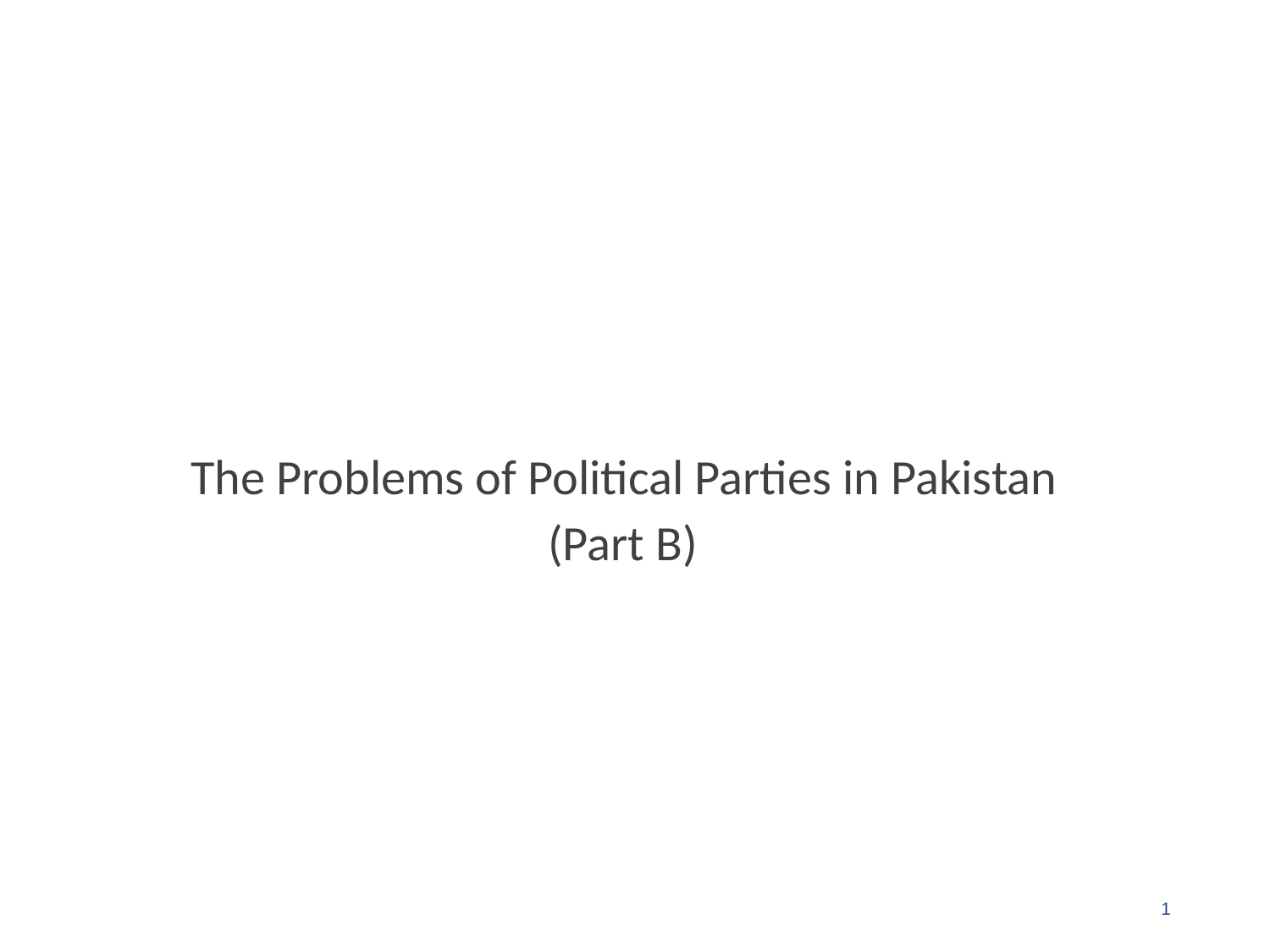

The Problems of Political Parties in Pakistan
(Part B)

1